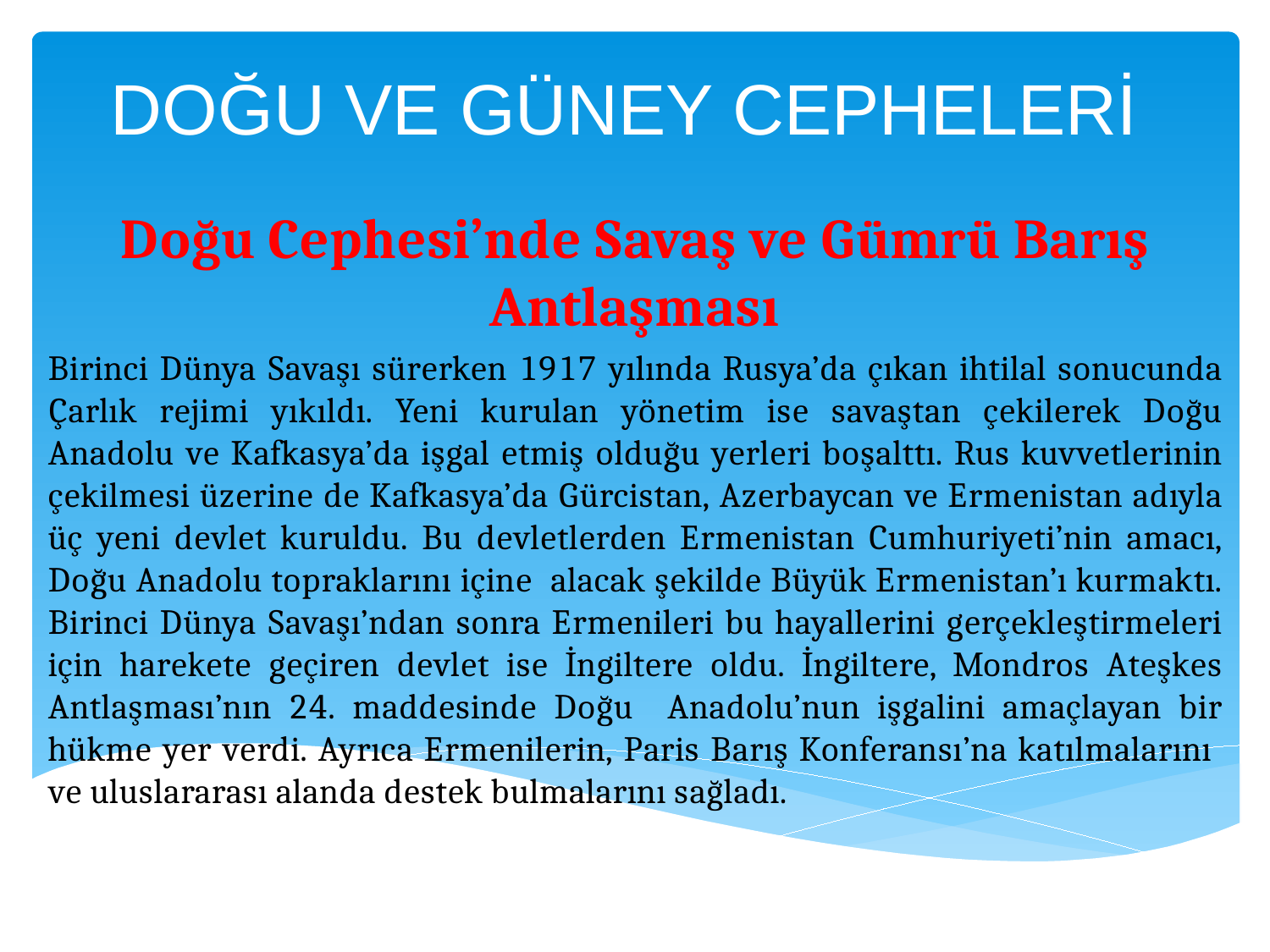

# DOĞU VE GÜNEY CEPHELERİ
Doğu Cephesi’nde Savaş ve Gümrü Barış Antlaşması
Birinci Dünya Savaşı sürerken 1917 yılında Rusya’da çıkan ihtilal sonucunda Çarlık rejimi yıkıldı. Yeni kurulan yönetim ise savaştan çekilerek Doğu Anadolu ve Kafkasya’da işgal etmiş olduğu yerleri boşalttı. Rus kuvvetlerinin çekilmesi üzerine de Kafkasya’da Gürcistan, Azerbaycan ve Ermenistan adıyla üç yeni devlet kuruldu. Bu devletlerden Ermenistan Cumhuriyeti’nin amacı, Doğu Anadolu topraklarını içine  alacak şekilde Büyük Ermenistan’ı kurmaktı. Birinci Dünya Savaşı’ndan sonra Ermenileri bu hayallerini gerçekleştirmeleri için harekete geçiren devlet ise İngiltere oldu. İngiltere, Mondros Ateşkes Antlaşması’nın 24. maddesinde Doğu  Anadolu’nun işgalini amaçlayan bir hükme yer verdi. Ayrıca Ermenilerin, Paris Barış Konferansı’na katılmalarını  ve uluslararası alanda destek bulmalarını sağladı.